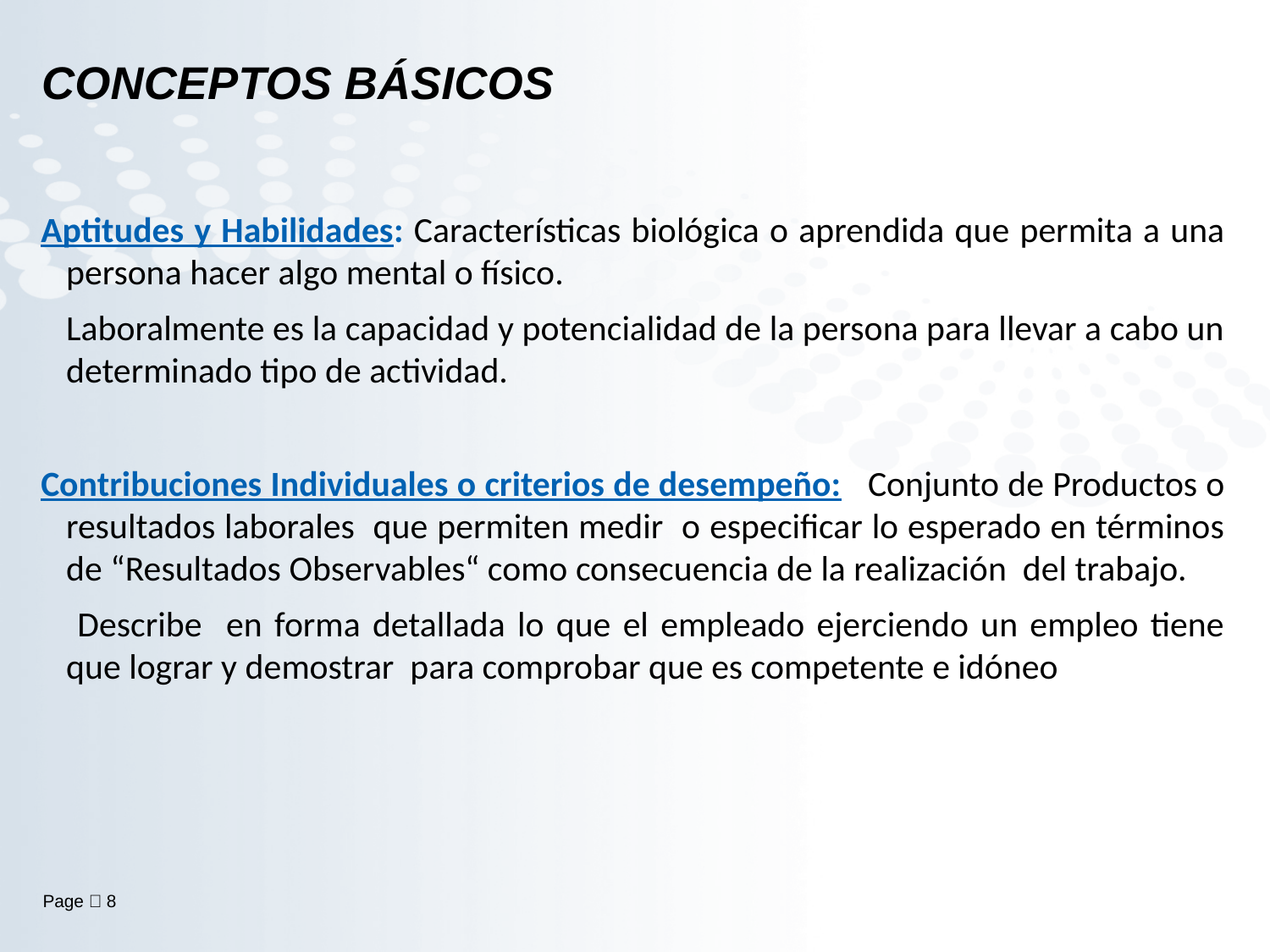

# CONCEPTOS BÁSICOS
Aptitudes y Habilidades: Características biológica o aprendida que permita a una persona hacer algo mental o físico.
	Laboralmente es la capacidad y potencialidad de la persona para llevar a cabo un determinado tipo de actividad.

Contribuciones Individuales o criterios de desempeño:   Conjunto de Productos o resultados laborales  que permiten medir  o especificar lo esperado en términos de “Resultados Observables“ como consecuencia de la realización  del trabajo.
   Describe  en forma detallada lo que el empleado ejerciendo un empleo tiene que lograr y demostrar  para comprobar que es competente e idóneo